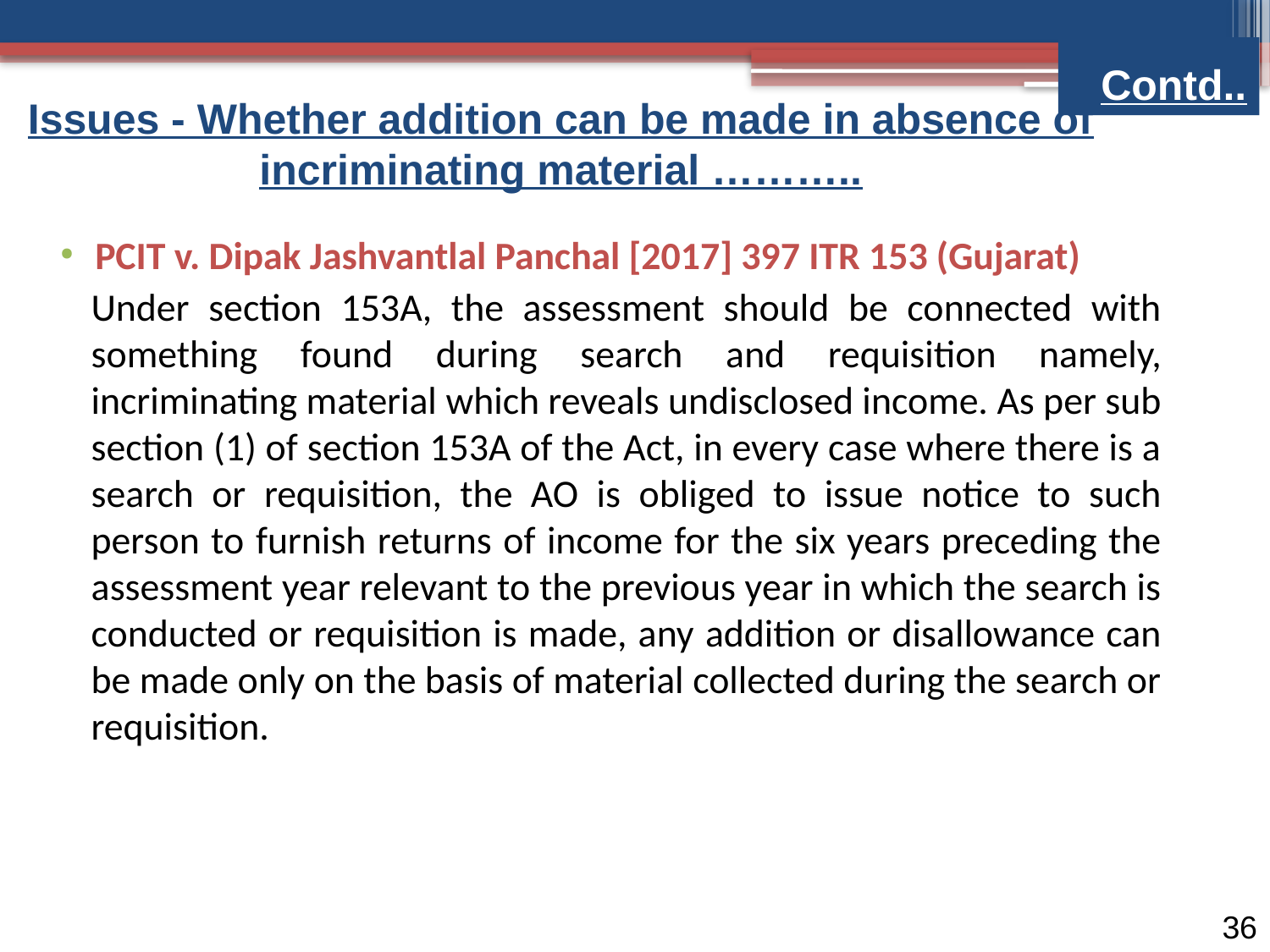

Contd..

Issues - Whether addition can be made in absence of incriminating material ………..
PCIT v. Dipak Jashvantlal Panchal [2017] 397 ITR 153 (Gujarat)
Under section 153A, the assessment should be connected with something found during search and requisition namely, incriminating material which reveals undisclosed income. As per sub section (1) of section 153A of the Act, in every case where there is a search or requisition, the AO is obliged to issue notice to such person to furnish returns of income for the six years preceding the assessment year relevant to the previous year in which the search is conducted or requisition is made, any addition or disallowance can be made only on the basis of material collected during the search or requisition.
36